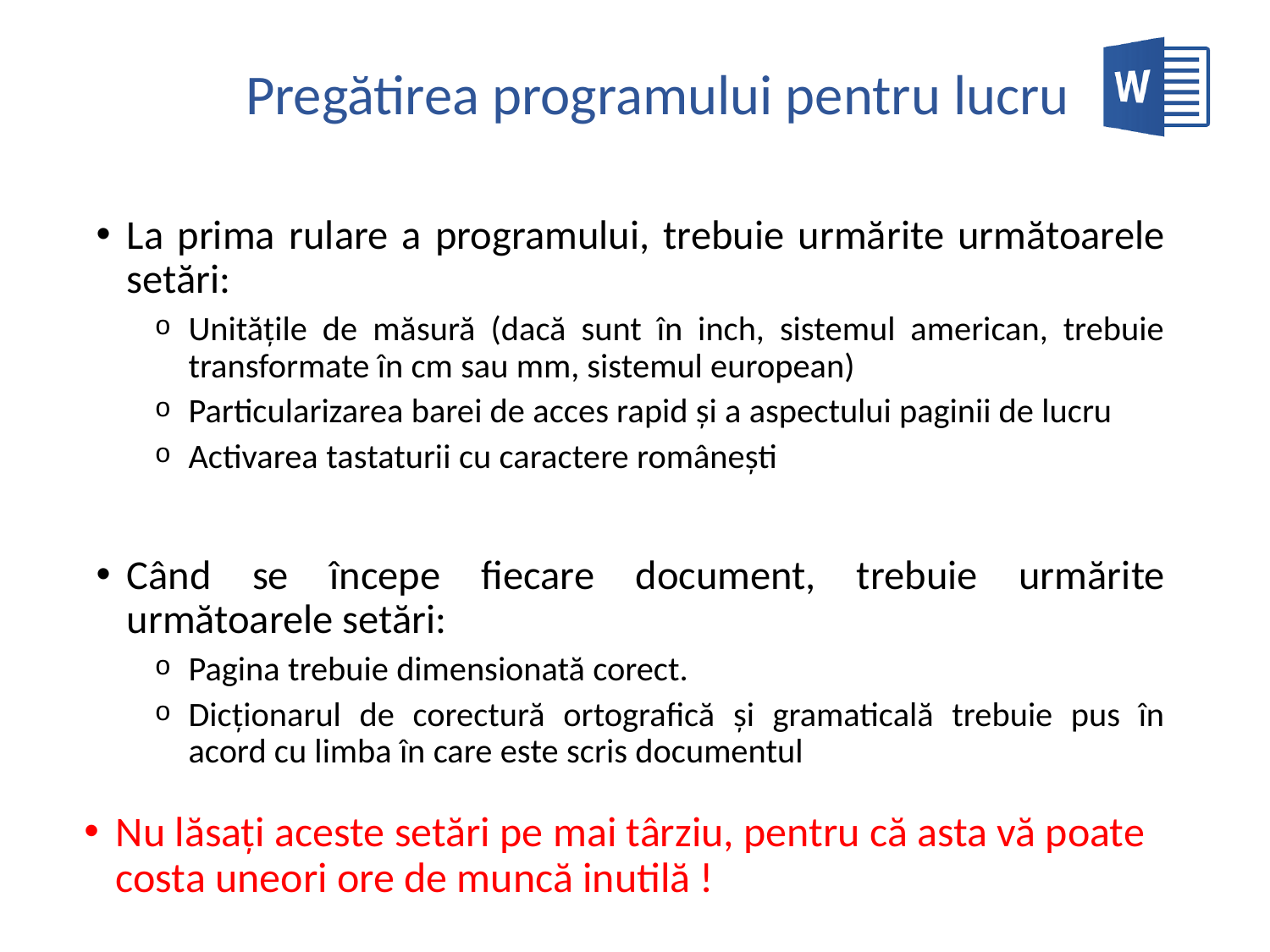

# Pregătirea programului pentru lucru
La prima rulare a programului, trebuie urmărite următoarele setări:
Unităţile de măsură (dacă sunt în inch, sistemul american, trebuie transformate în cm sau mm, sistemul european)
Particularizarea barei de acces rapid şi a aspectului paginii de lucru
Activarea tastaturii cu caractere româneşti

Când se începe fiecare document, trebuie urmărite următoarele setări:
Pagina trebuie dimensionată corect.
Dicţionarul de corectură ortografică şi gramaticală trebuie pus în acord cu limba în care este scris documentul

Nu lăsaţi aceste setări pe mai târziu, pentru că asta vă poate costa uneori ore de muncă inutilă !